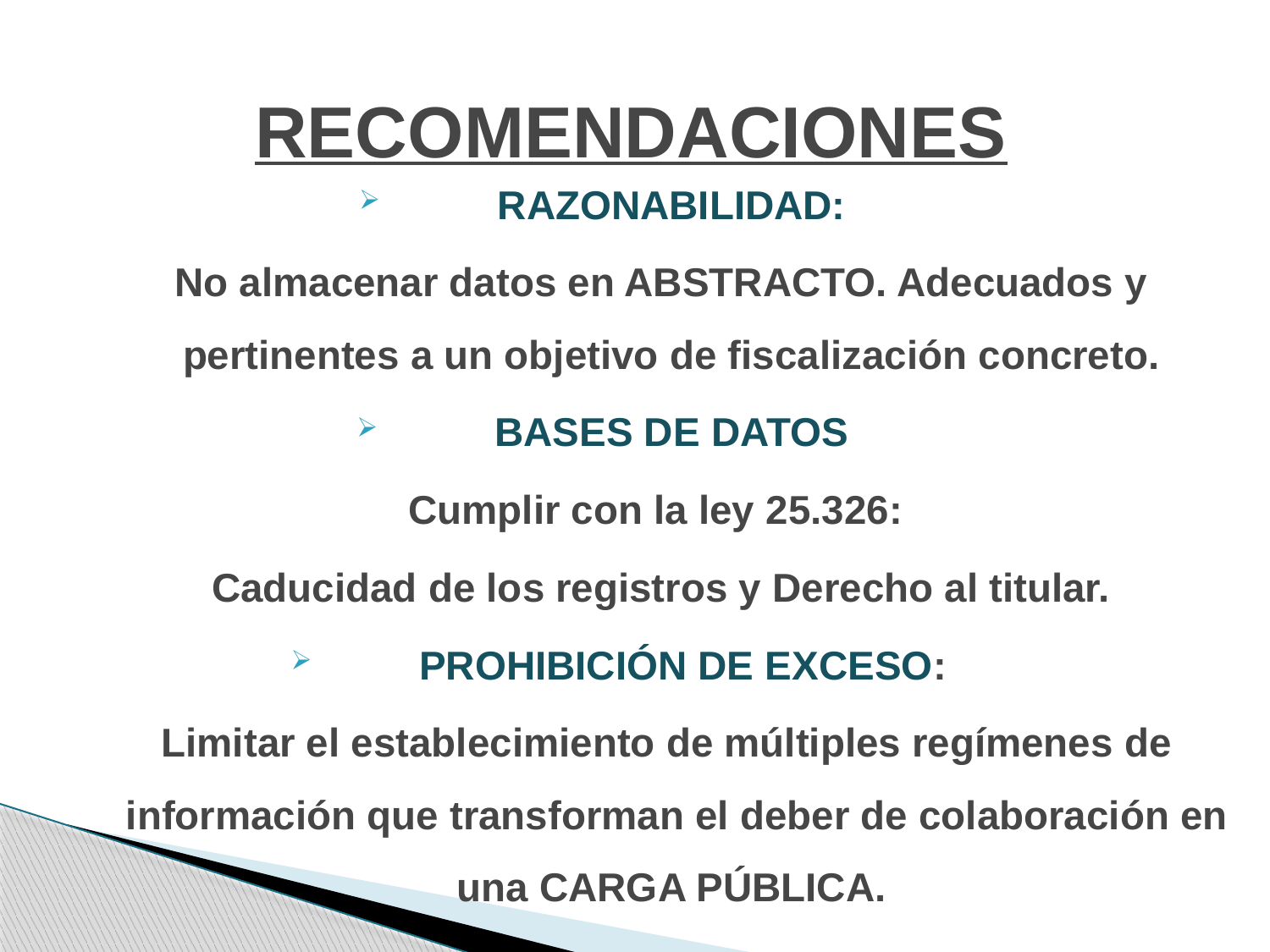

# RECOMENDACIONES
RAZONABILIDAD:
No almacenar datos en ABSTRACTO. Adecuados y pertinentes a un objetivo de fiscalización concreto.
BASES DE DATOS
Cumplir con la ley 25.326:
Caducidad de los registros y Derecho al titular.
 PROHIBICIÓN DE EXCESO:
 Limitar el establecimiento de múltiples regímenes de información que transforman el deber de colaboración en una CARGA PÚBLICA.